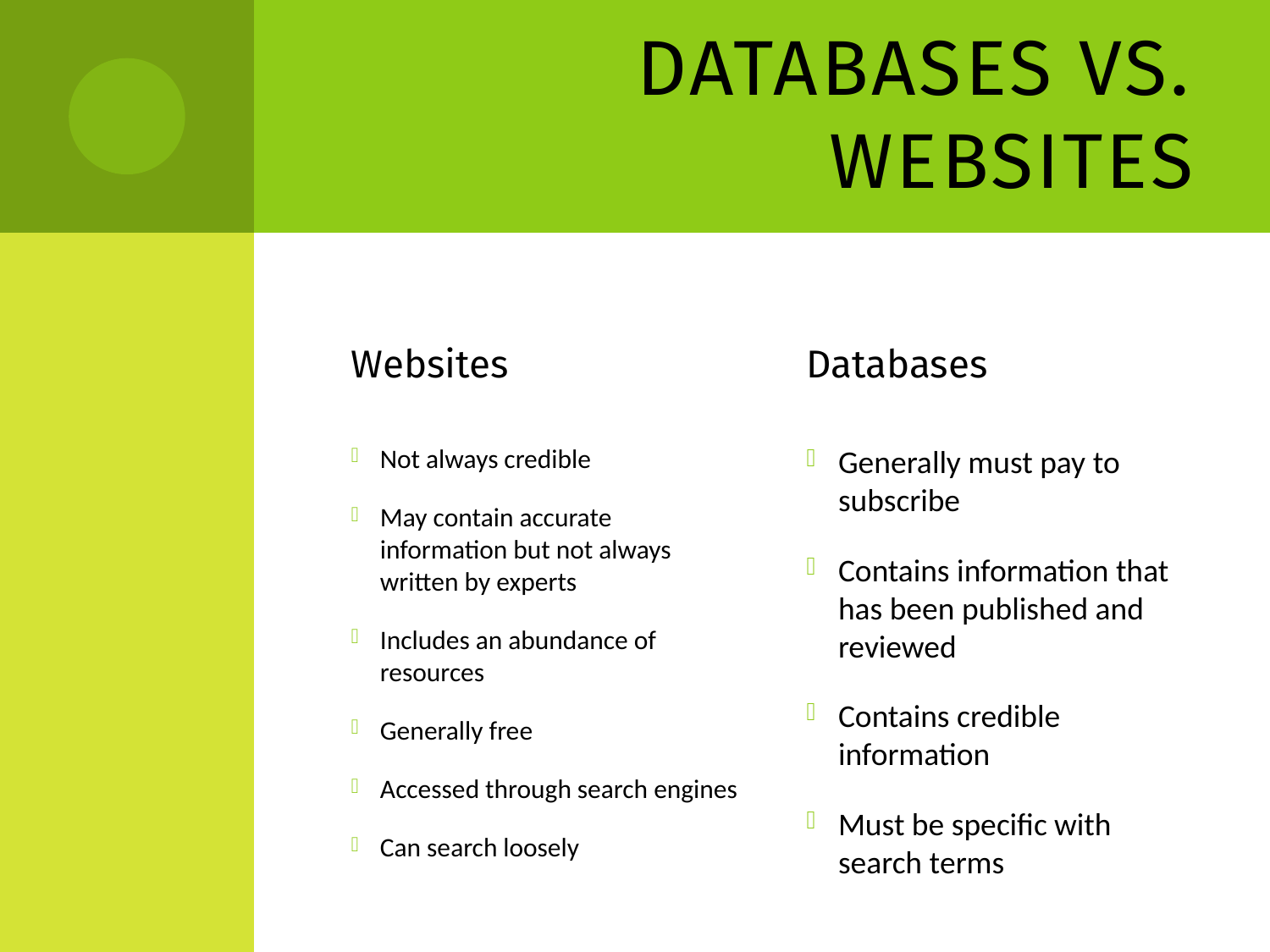

# Databases vs. Websites
Websites
Databases
Not always credible
May contain accurate information but not always written by experts
Includes an abundance of resources
Generally free
Accessed through search engines
Can search loosely
Generally must pay to subscribe
Contains information that has been published and reviewed
Contains credible information
Must be specific with search terms